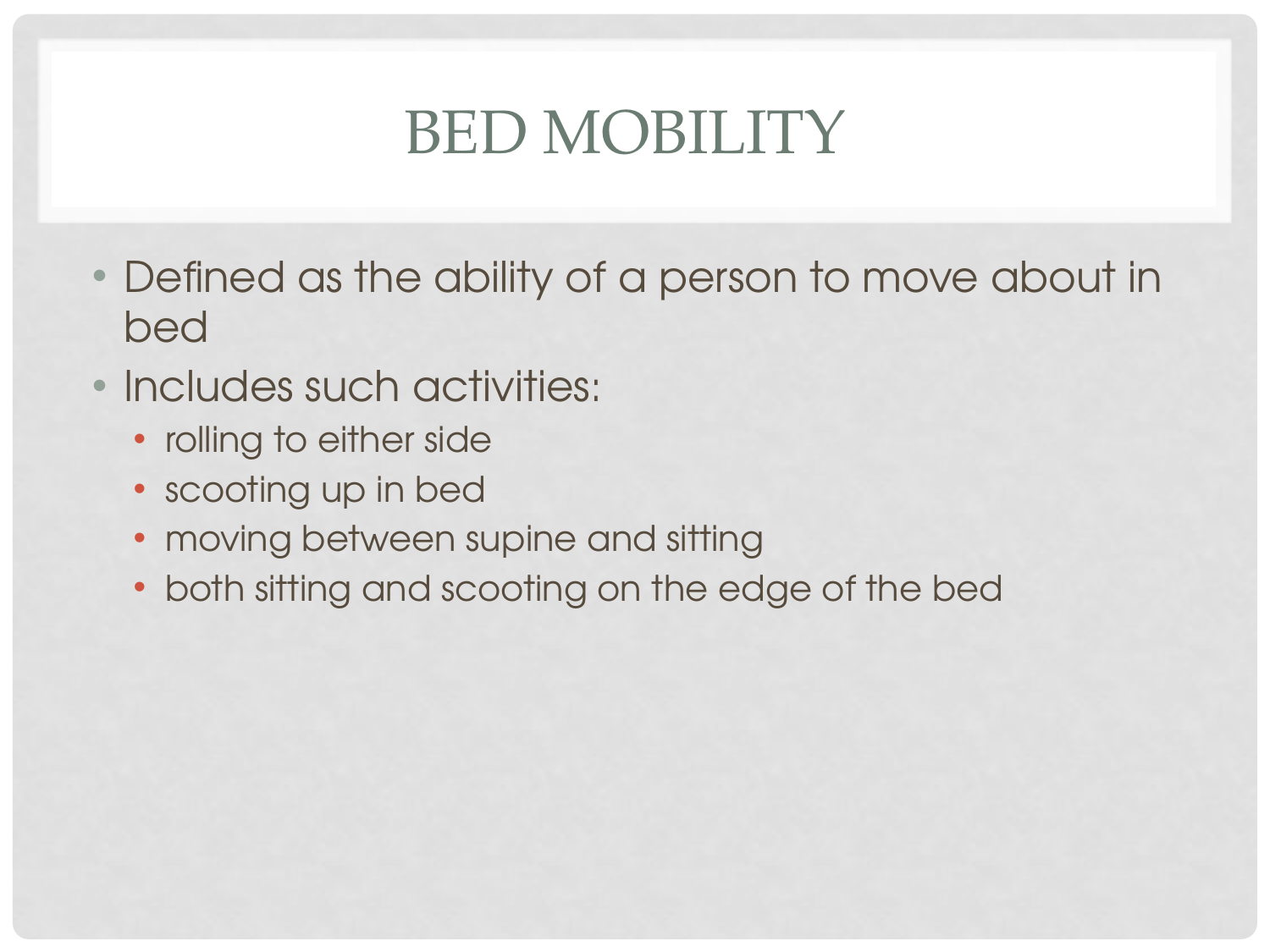

# Bed Mobility
Defined as the ability of a person to move about in bed
Includes such activities:
rolling to either side
scooting up in bed
moving between supine and sitting
both sitting and scooting on the edge of the bed